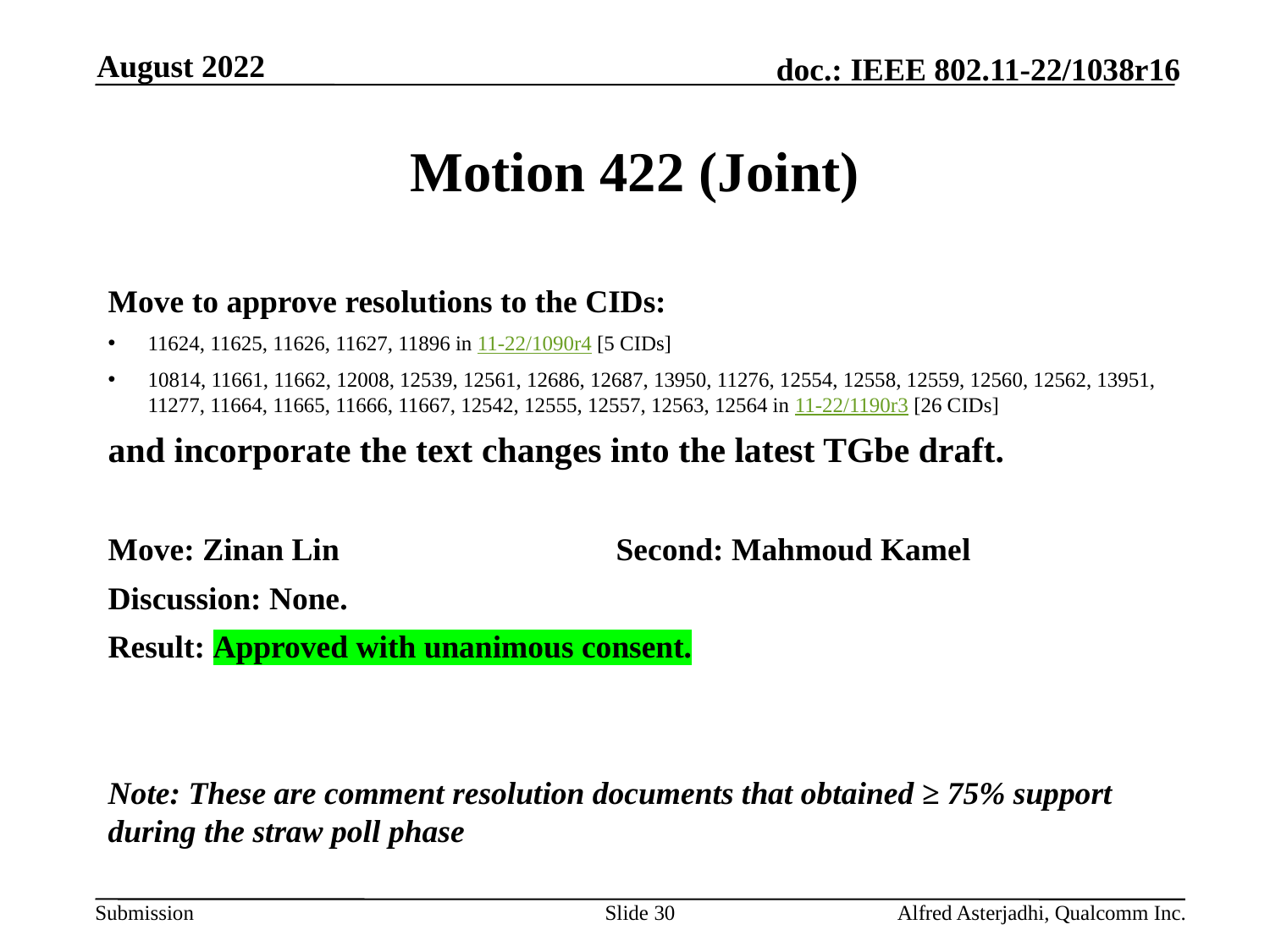

August 2022
# Motion 422 (Joint)
Move to approve resolutions to the CIDs:
11624, 11625, 11626, 11627, 11896 in 11-22/1090r4 [5 CIDs]
10814, 11661, 11662, 12008, 12539, 12561, 12686, 12687, 13950, 11276, 12554, 12558, 12559, 12560, 12562, 13951, 11277, 11664, 11665, 11666, 11667, 12542, 12555, 12557, 12563, 12564 in 11-22/1190r3 [26 CIDs]
and incorporate the text changes into the latest TGbe draft.

Move: Zinan Lin			Second: Mahmoud Kamel
Discussion: None.
Result: Approved with unanimous consent.

Note: These are comment resolution documents that obtained ≥ 75% support during the straw poll phase

Slide 30
Alfred Asterjadhi, Qualcomm Inc.